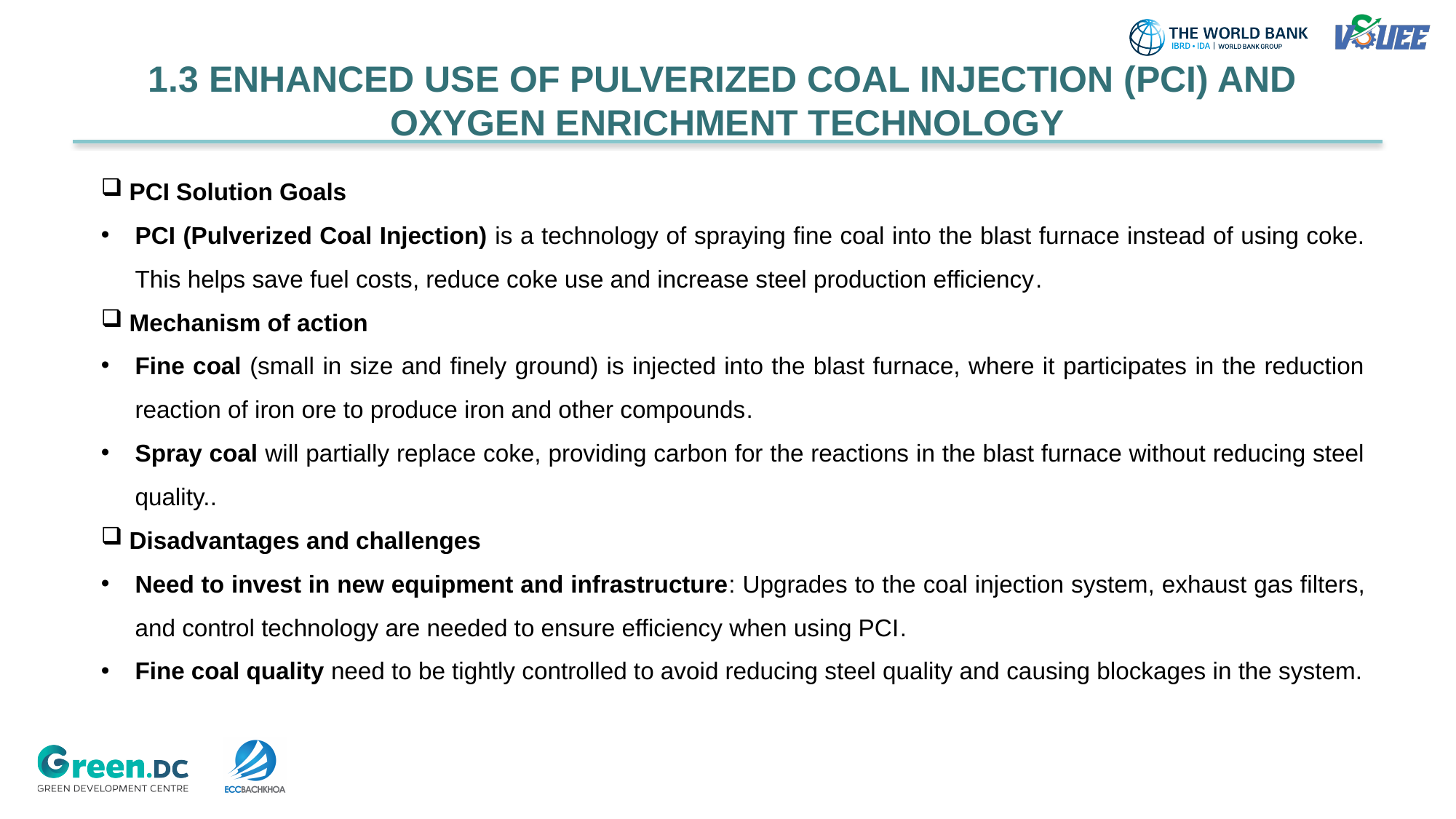

1.3 ENHANCED USE OF PULVERIZED COAL INJECTION (PCI) AND
OXYGEN ENRICHMENT TECHNOLOGY
PCI Solution Goals
PCI (Pulverized Coal Injection) is a technology of spraying fine coal into the blast furnace instead of using coke. This helps save fuel costs, reduce coke use and increase steel production efficiency.
Mechanism of action
Fine coal (small in size and finely ground) is injected into the blast furnace, where it participates in the reduction reaction of iron ore to produce iron and other compounds.
Spray coal will partially replace coke, providing carbon for the reactions in the blast furnace without reducing steel quality..
Disadvantages and challenges
Need to invest in new equipment and infrastructure: Upgrades to the coal injection system, exhaust gas filters, and control technology are needed to ensure efficiency when using PCI.
Fine coal quality need to be tightly controlled to avoid reducing steel quality and causing blockages in the system.